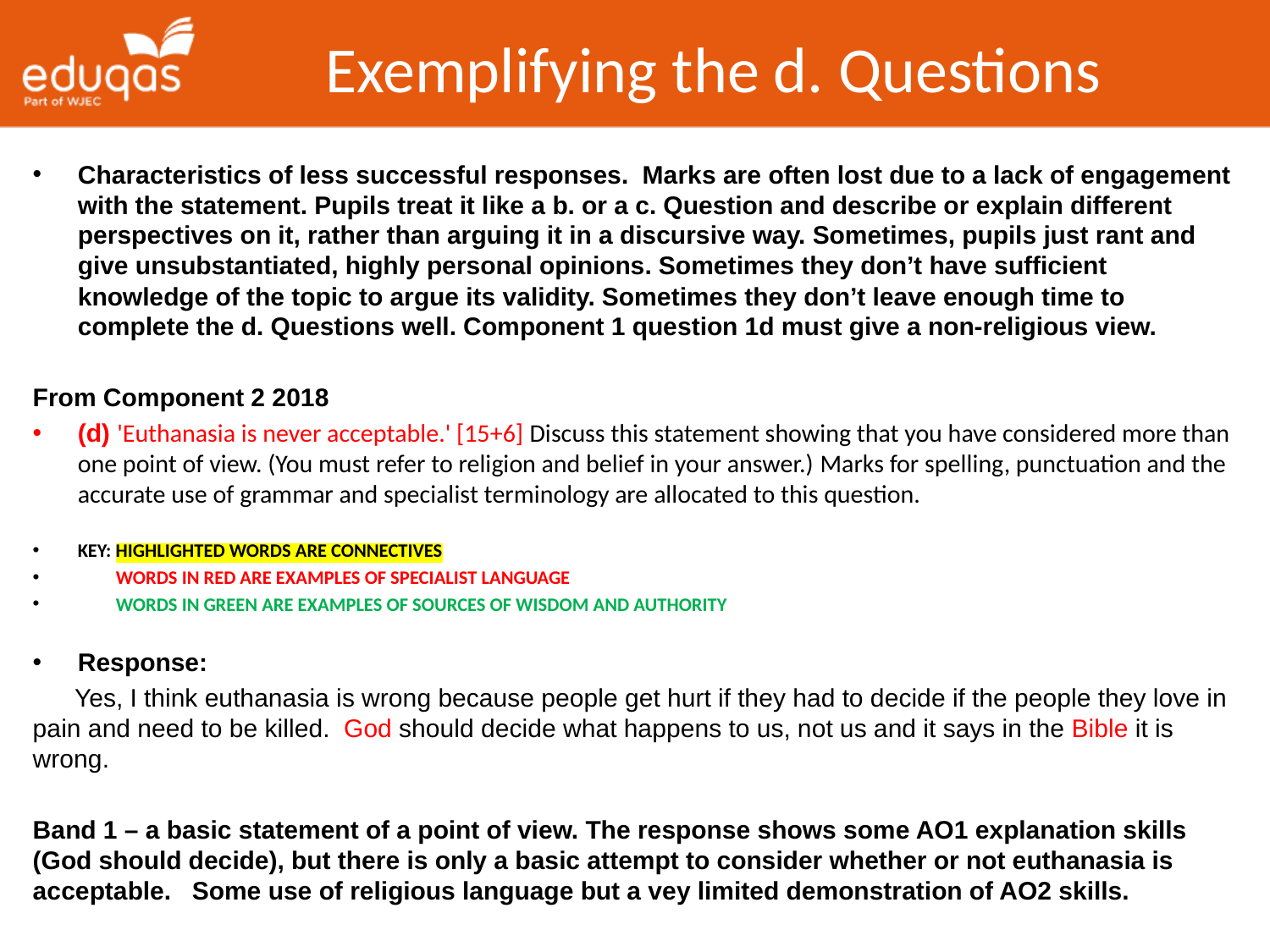

# Exemplifying the d. Questions
Characteristics of less successful responses.  Marks are often lost due to a lack of engagement with the statement. Pupils treat it like a b. or a c. Question and describe or explain different perspectives on it, rather than arguing it in a discursive way. Sometimes, pupils just rant and give unsubstantiated, highly personal opinions. Sometimes they don’t have sufficient knowledge of the topic to argue its validity. Sometimes they don’t leave enough time to complete the d. Questions well. Component 1 question 1d must give a non-religious view.

From Component 2 2018
(d) 'Euthanasia is never acceptable.' [15+6] Discuss this statement showing that you have considered more than one point of view. (You must refer to religion and belief in your answer.) Marks for spelling, punctuation and the accurate use of grammar and specialist terminology are allocated to this question.

KEY: HIGHLIGHTED WORDS ARE CONNECTIVES
         WORDS IN RED ARE EXAMPLES OF SPECIALIST LANGUAGE
         WORDS IN GREEN ARE EXAMPLES OF SOURCES OF WISDOM AND AUTHORITY

Response:
      Yes, I think euthanasia is wrong because people get hurt if they had to decide if the people they love in pain and need to be killed.  God should decide what happens to us, not us and it says in the Bible it is wrong.

Band 1 – a basic statement of a point of view. The response shows some AO1 explanation skills (God should decide), but there is only a basic attempt to consider whether or not euthanasia is acceptable.   Some use of religious language but a vey limited demonstration of AO2 skills.